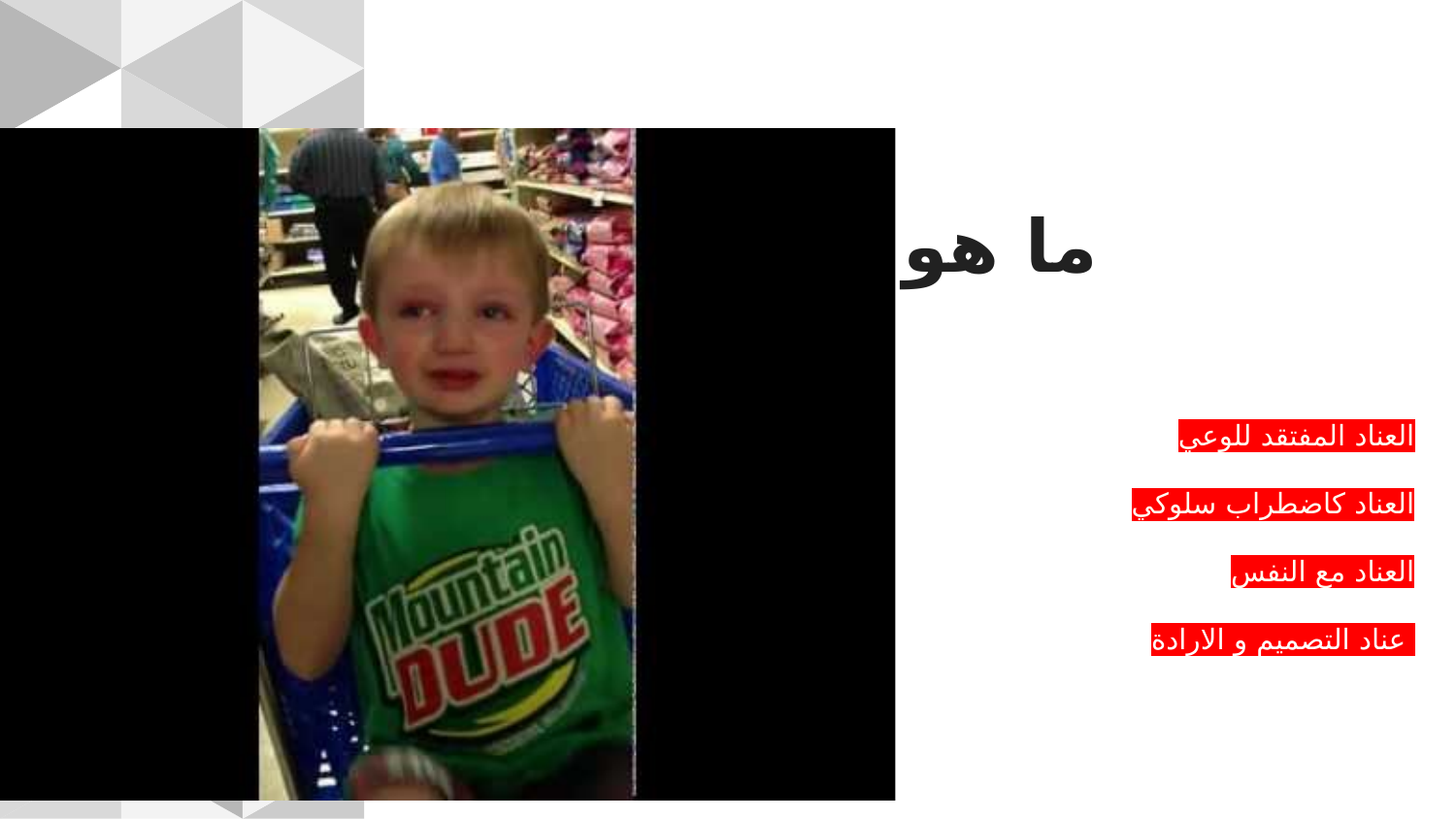

# ما هو نوع العناد ؟

العناد الفسيلوجي(الجسدي)

العناد المفتقد للوعي

العناد كاضطراب سلوكي

العناد مع النفس

عناد التصميم و الارادة